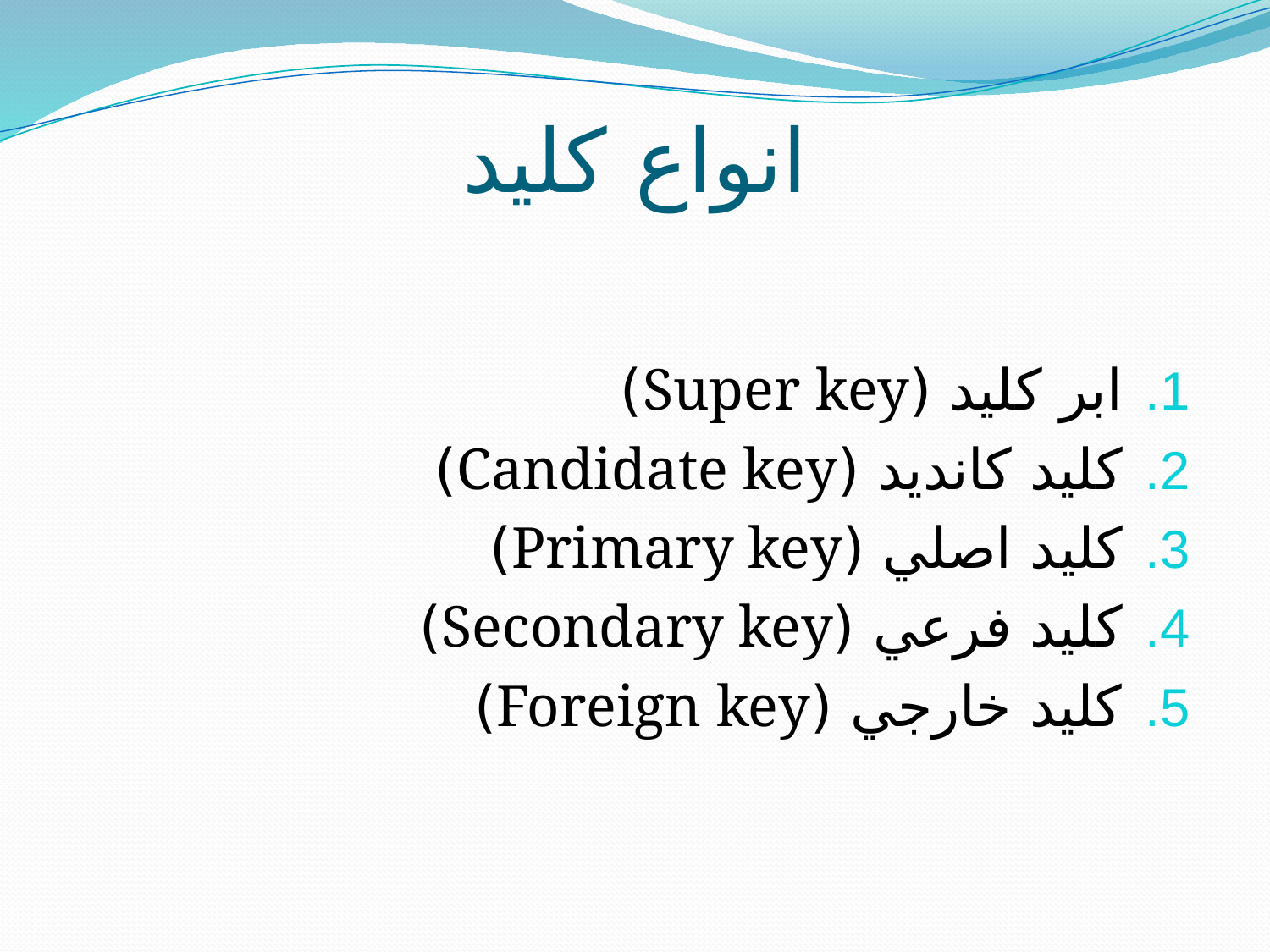

# انواع کليد

ابر کليد (Super key)
کليد کانديد (Candidate key)
کليد اصلي (Primary key)
کليد فرعي (Secondary key)
کليد خارجي (Foreign key)